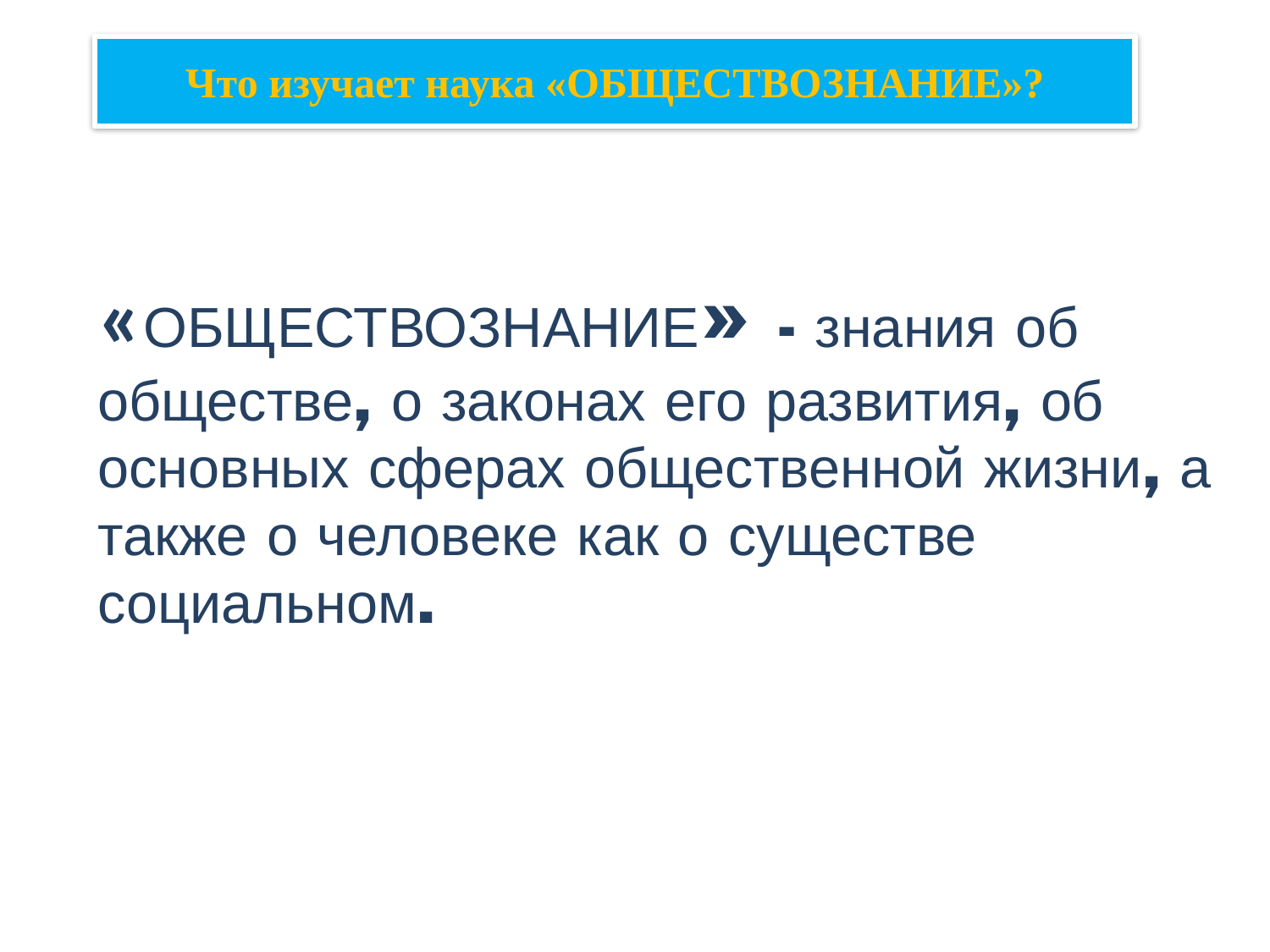

Что изучает наука «ОБЩЕСТВОЗНАНИЕ»?
«ОБЩЕСТВОЗНАНИЕ» - знания об обществе, о законах его развития, об основных сферах общественной жизни, а также о человеке как о существе социальном.